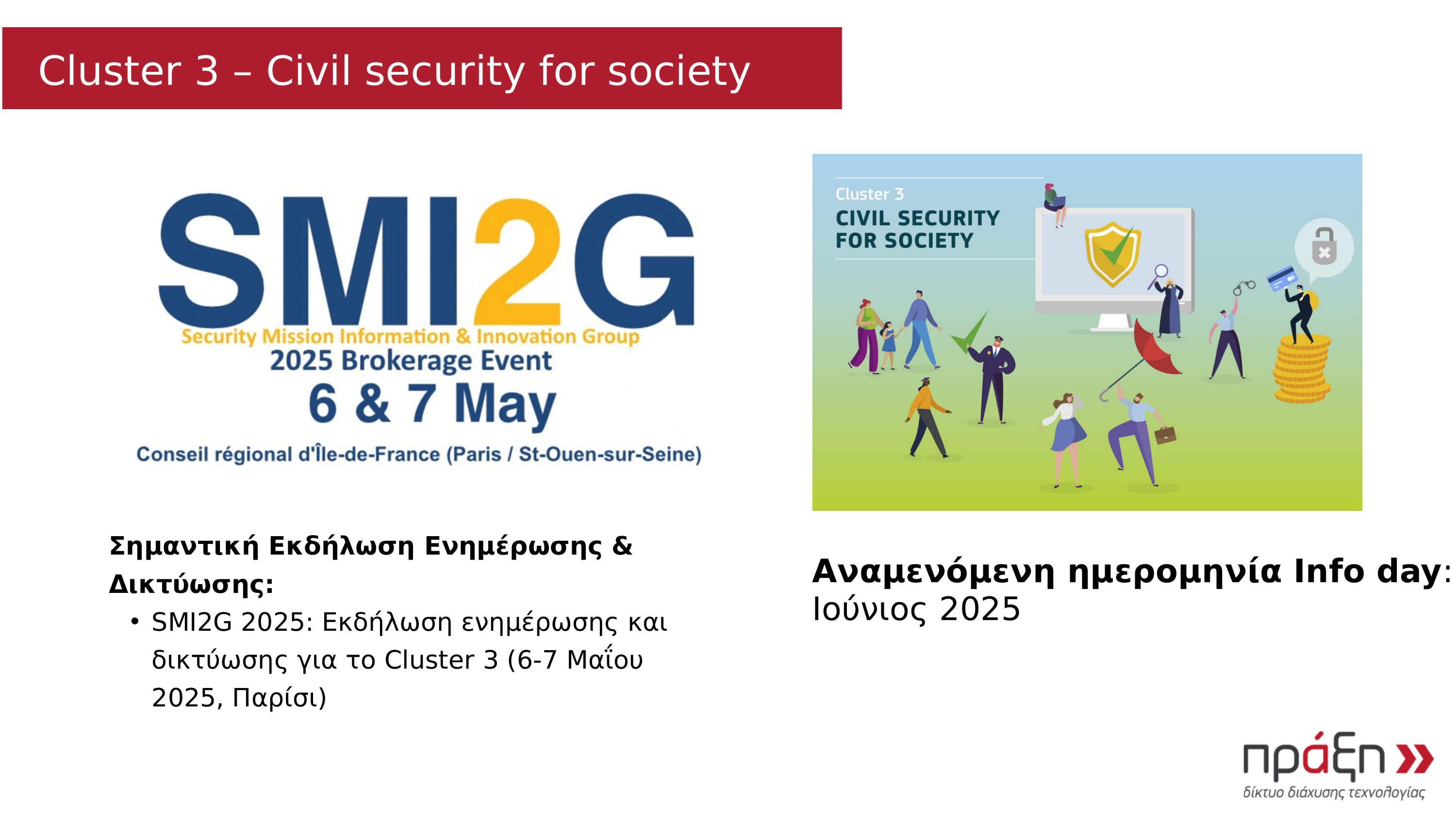

Cluster 3 – Civil security for society

Σημαντική Εκδήλωση Ενημέρωσης & Δικτύωσης:
SMI2G 2025: Εκδήλωση ενημέρωσης και δικτύωσης για το Cluster 3 (6-7 Μαΐου 2025, Παρίσι)
Αναμενόμενη ημερομηνία Info day:
Ιούνιος 2025